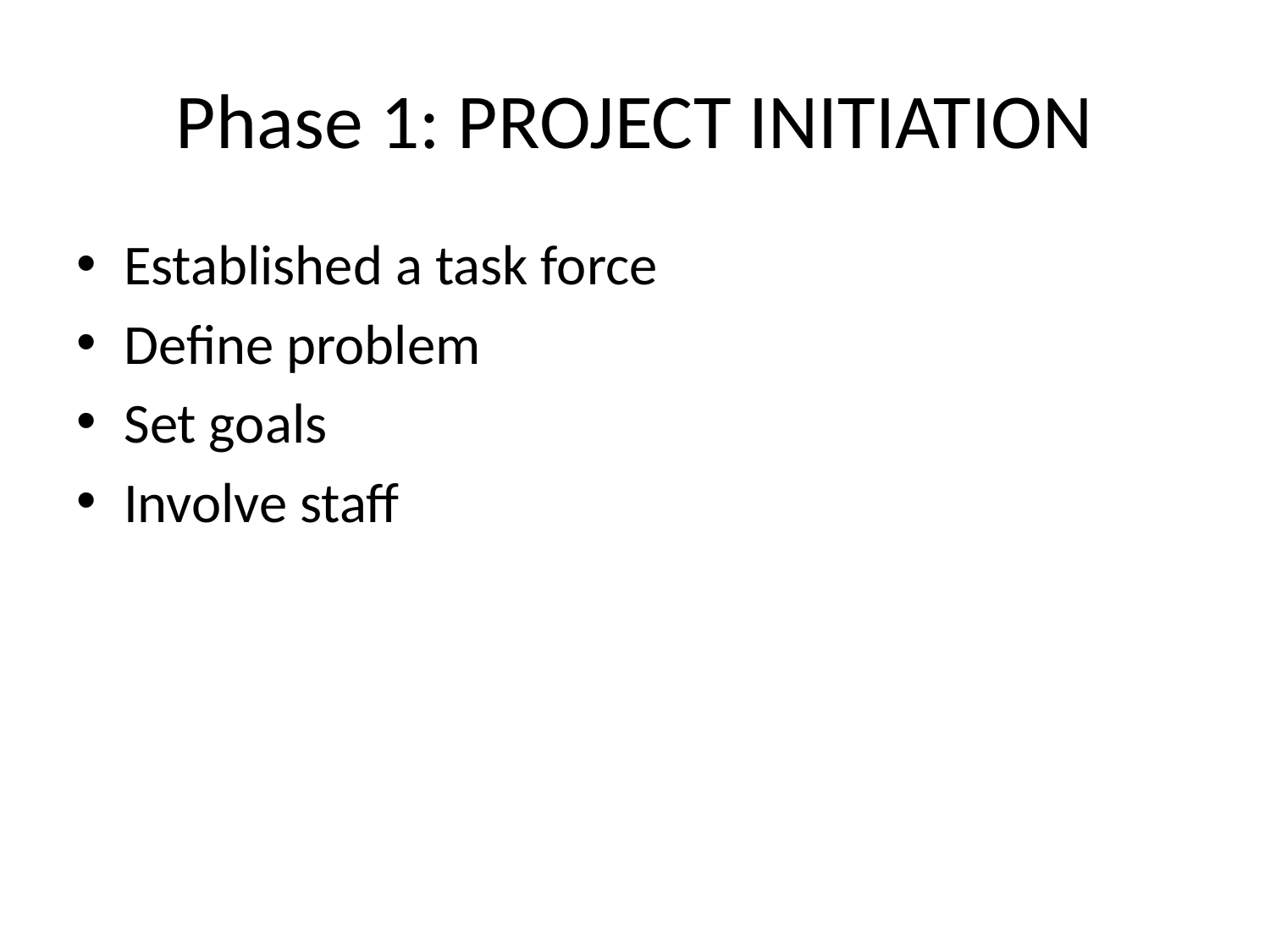

# Phase 1: PROJECT INITIATION
Established a task force
Define problem
Set goals
Involve staff